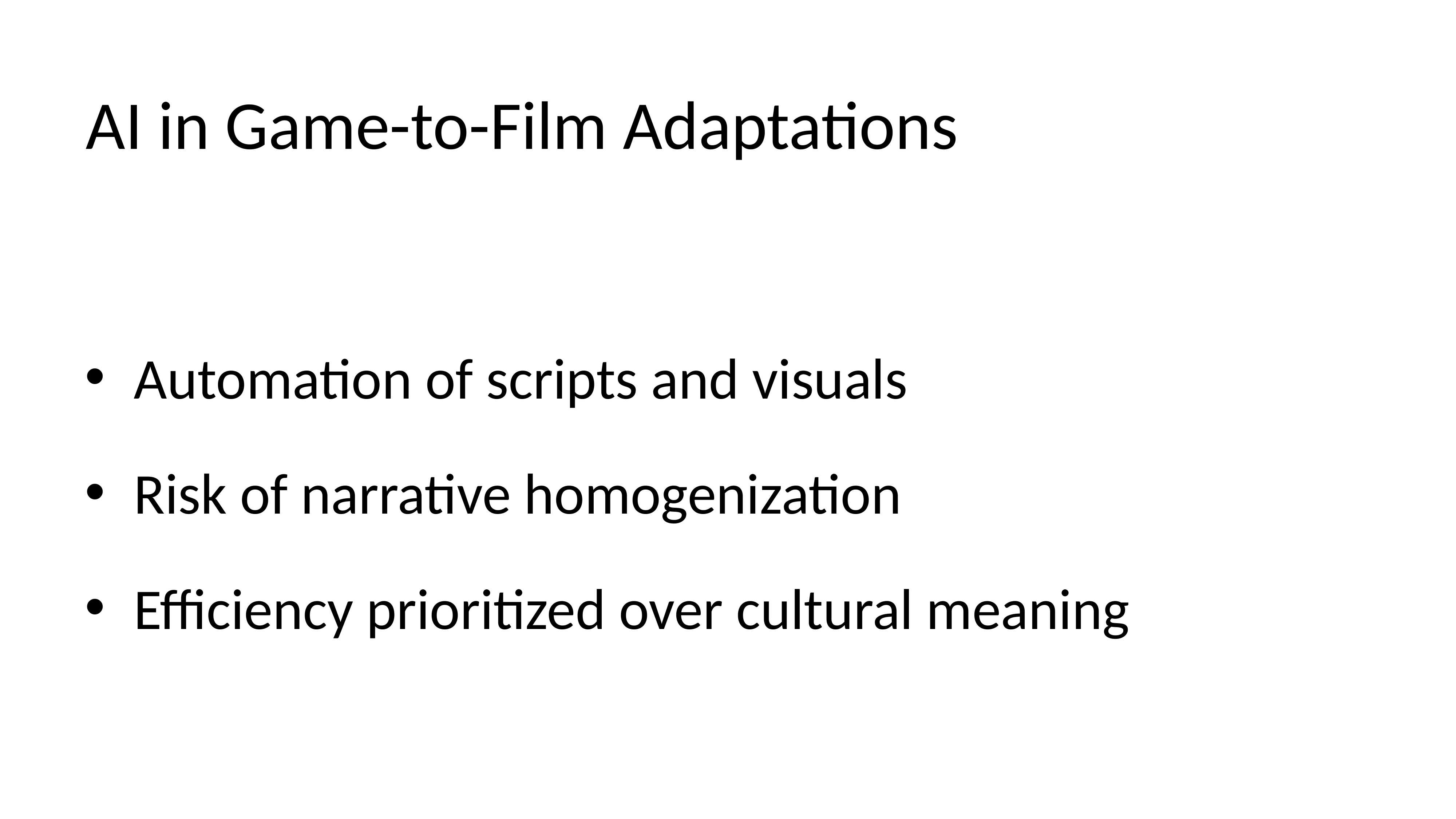

# AI in Game-to-Film Adaptations
Automation of scripts and visuals
Risk of narrative homogenization
Efficiency prioritized over cultural meaning